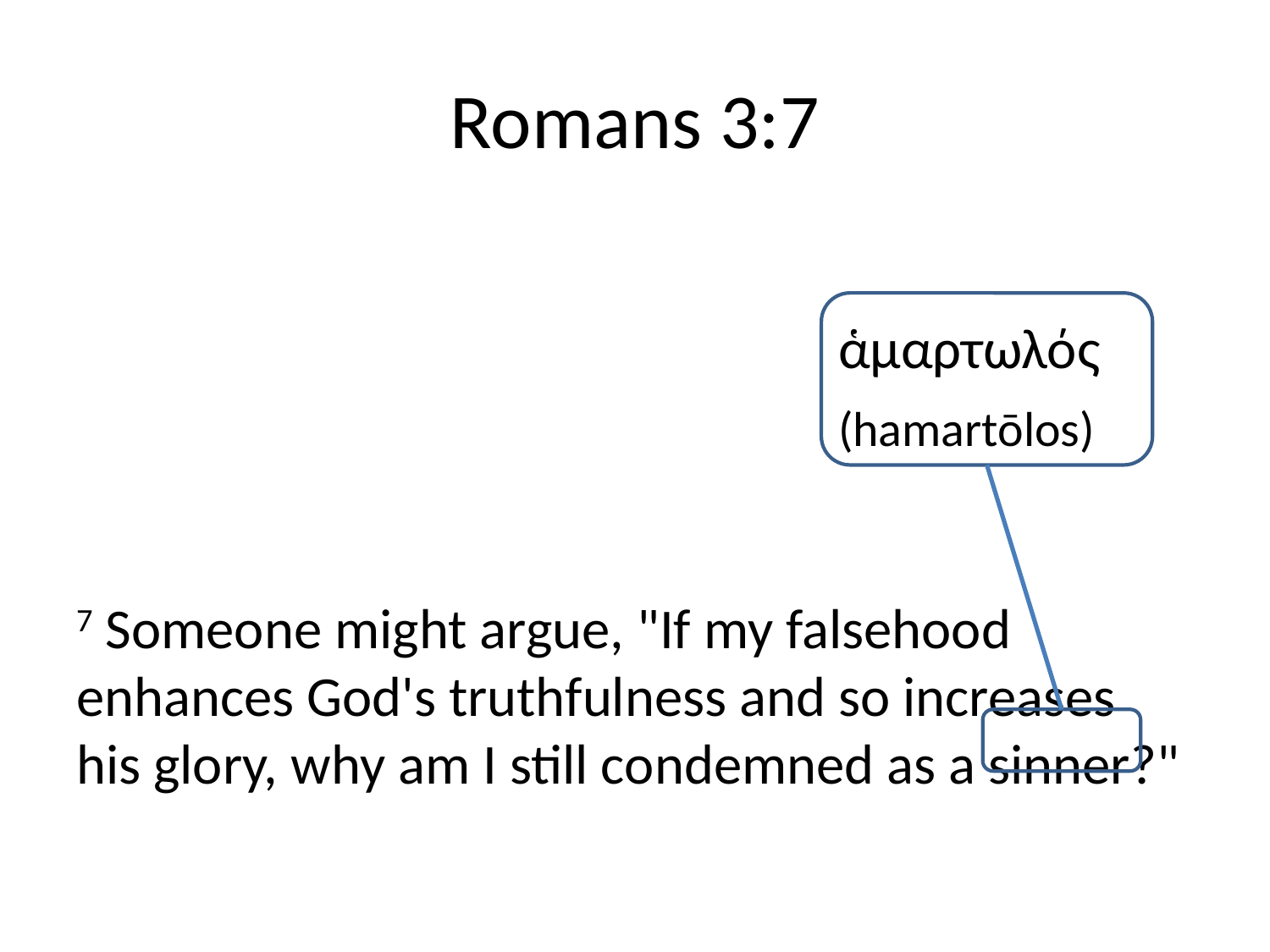

# Romans 3:7

						ἁμαρτωλός
						(hamartōlos)

7 Someone might argue, "If my falsehood enhances God's truthfulness and so increases his glory, why am I still condemned as a sinner?"